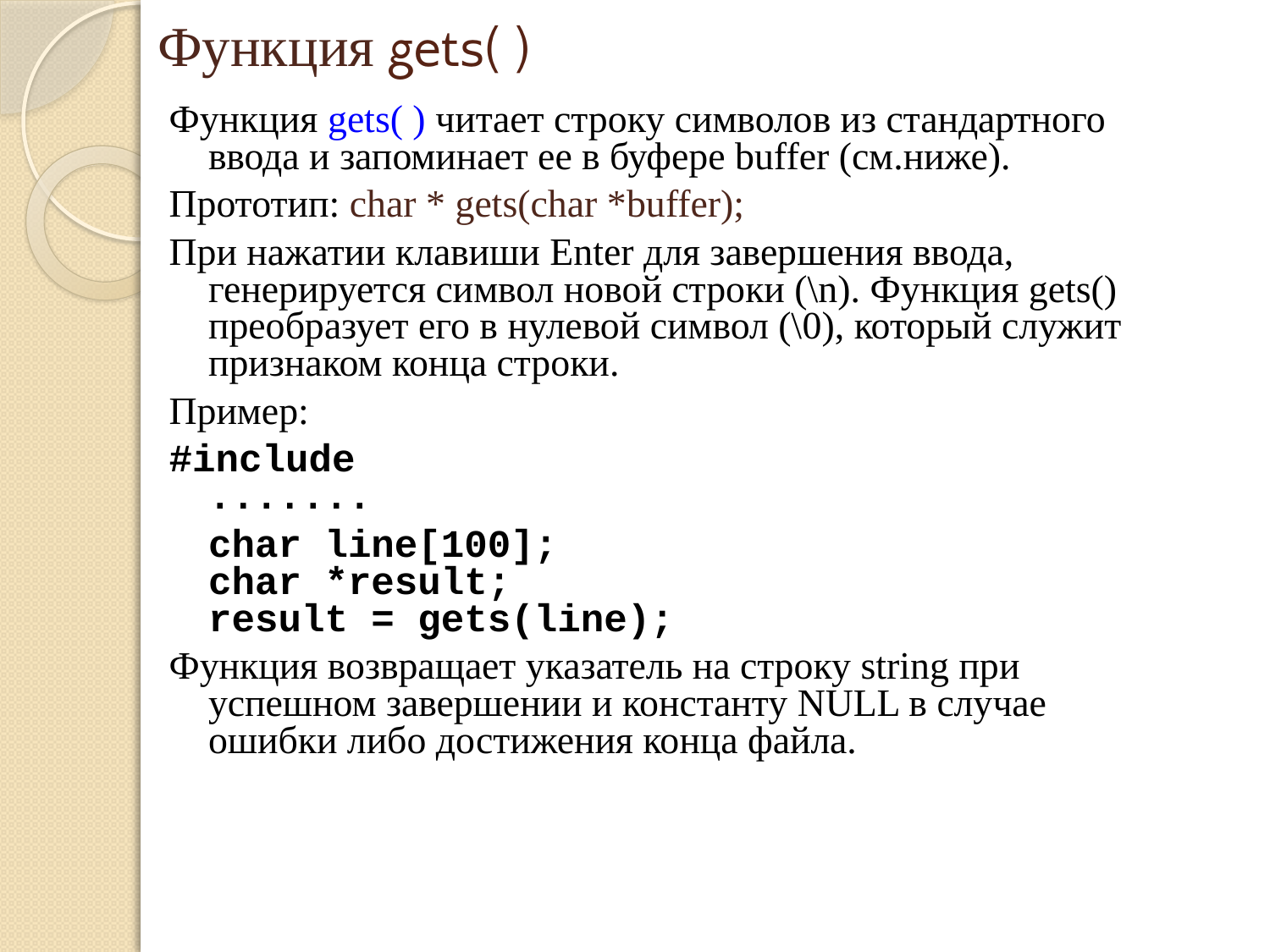

# Функция gets( )
Функция gets( ) читает строку символов из стандартного ввода и запоминает ее в буфере buffer (см.ниже).
Прототип: char * gets(char *buffer);
При нажатии клавиши Enter для завершения ввода, генерируется символ новой строки (\n). Функция gets() преобразует его в нулевой символ (\0), который служит признаком конца строки.
Пример:
#include
.......
	char line[100];
char *result;
result = gets(line);
Функция возвращает указатель на строку string при успешном завершении и константу NULL в случае ошибки либо достижения конца файла.